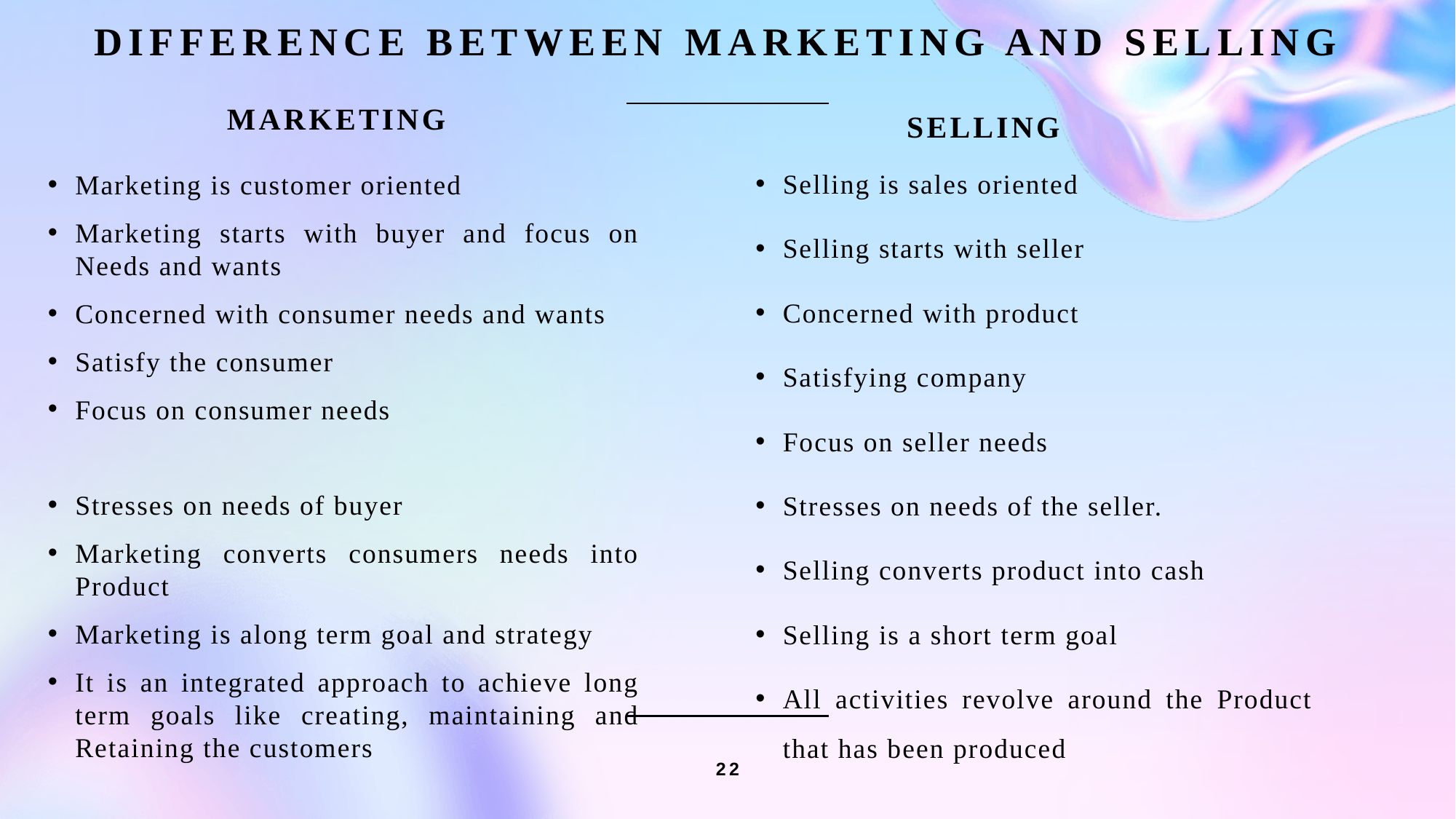

# DIFFERENCE BETWEEN MARKETING AND SELLING
marketing
selling
Selling is sales oriented
Selling starts with seller
Concerned with product
Satisfying company
Focus on seller needs
Stresses on needs of the seller.
Selling converts product into cash
Selling is a short term goal
All activities revolve around the Product that has been produced

Marketing is customer oriented
Marketing starts with buyer and focus on Needs and wants
Concerned with consumer needs and wants
Satisfy the consumer
Focus on consumer needs

Stresses on needs of buyer
Marketing converts consumers needs into Product
Marketing is along term goal and strategy
It is an integrated approach to achieve long term goals like creating, maintaining and Retaining the customers
22